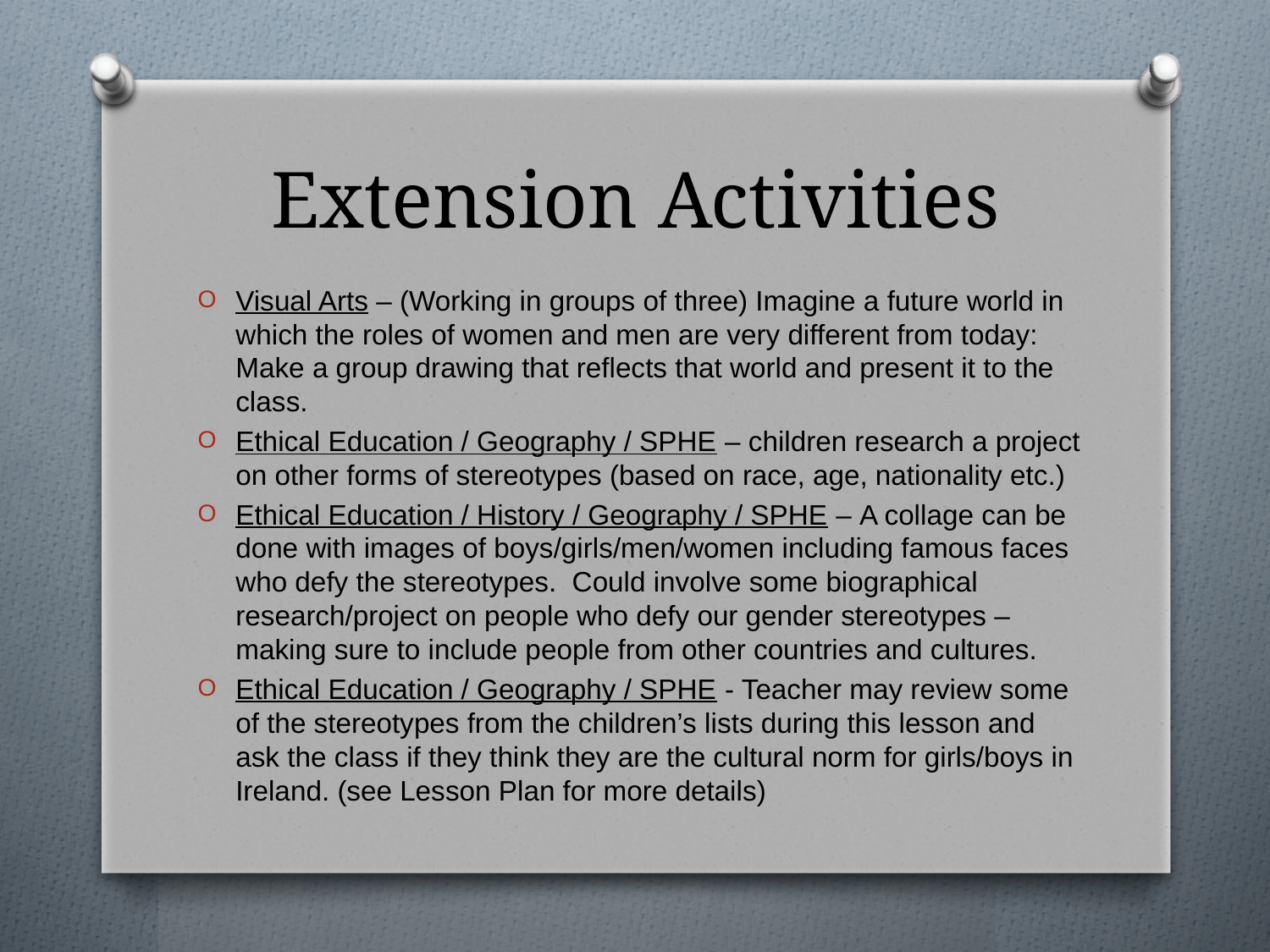

# Extension Activities
Visual Arts – (Working in groups of three) Imagine a future world in which the roles of women and men are very different from today: Make a group drawing that reflects that world and present it to the class.
Ethical Education / Geography / SPHE – children research a project on other forms of stereotypes (based on race, age, nationality etc.)
Ethical Education / History / Geography / SPHE – A collage can be done with images of boys/girls/men/women including famous faces who defy the stereotypes.  Could involve some biographical research/project on people who defy our gender stereotypes – making sure to include people from other countries and cultures.
Ethical Education / Geography / SPHE - Teacher may review some of the stereotypes from the children’s lists during this lesson and ask the class if they think they are the cultural norm for girls/boys in Ireland. (see Lesson Plan for more details)